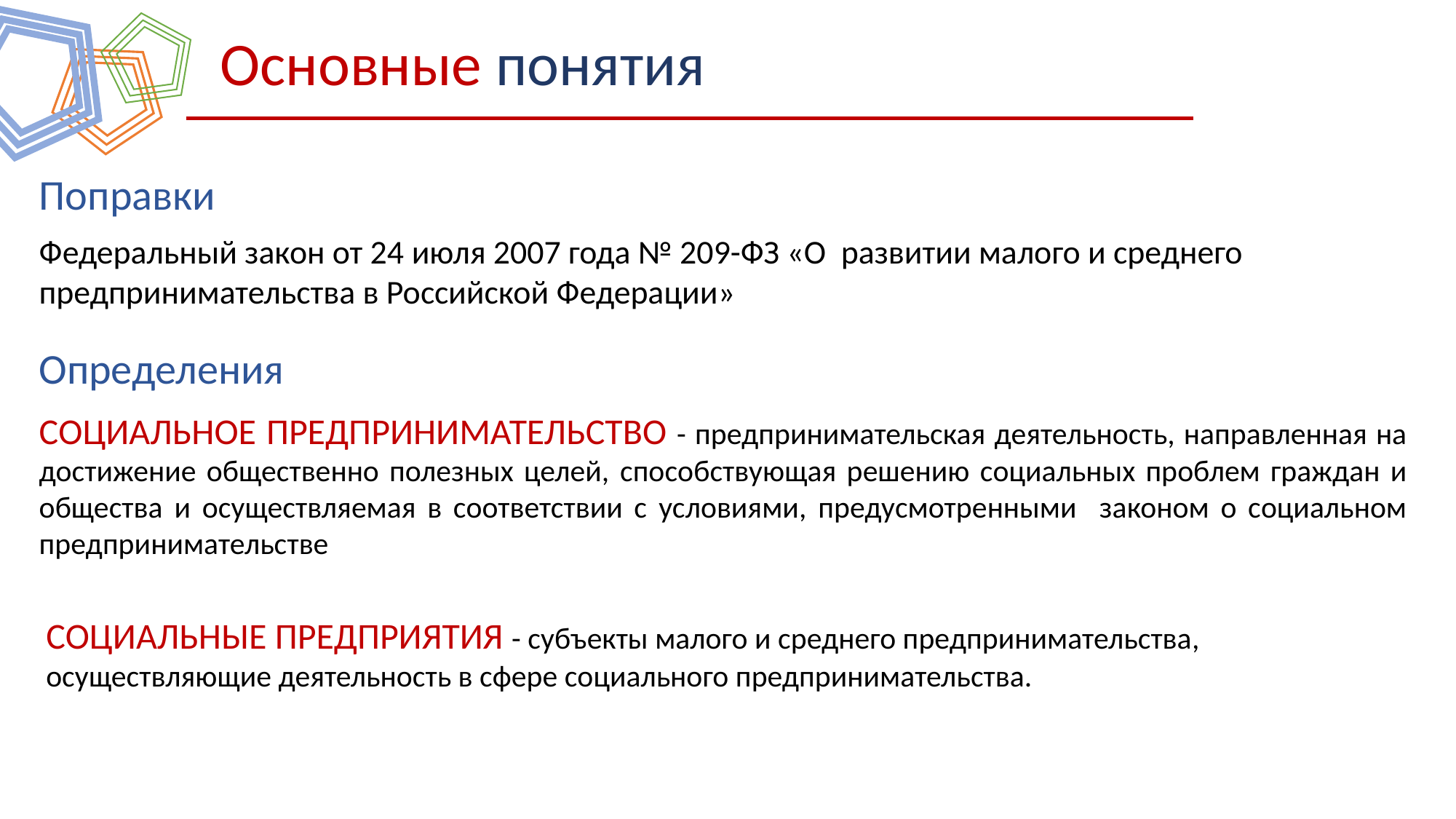

Основные понятия
Поправки
Федеральный закон от 24 июля 2007 года № 209-ФЗ «О  развитии малого и среднего предпринимательства в Российской Федерации»
Определения
социальное предпринимательство - предпринимательская деятельность, направленная на достижение общественно полезных целей, способствующая решению социальных проблем граждан и общества и осуществляемая в соответствии с условиями, предусмотренными  законом о социальном предпринимательстве
социальные предприятия - субъекты малого и среднего предпринимательства, осуществляющие деятельность в сфере социального предпринимательства.